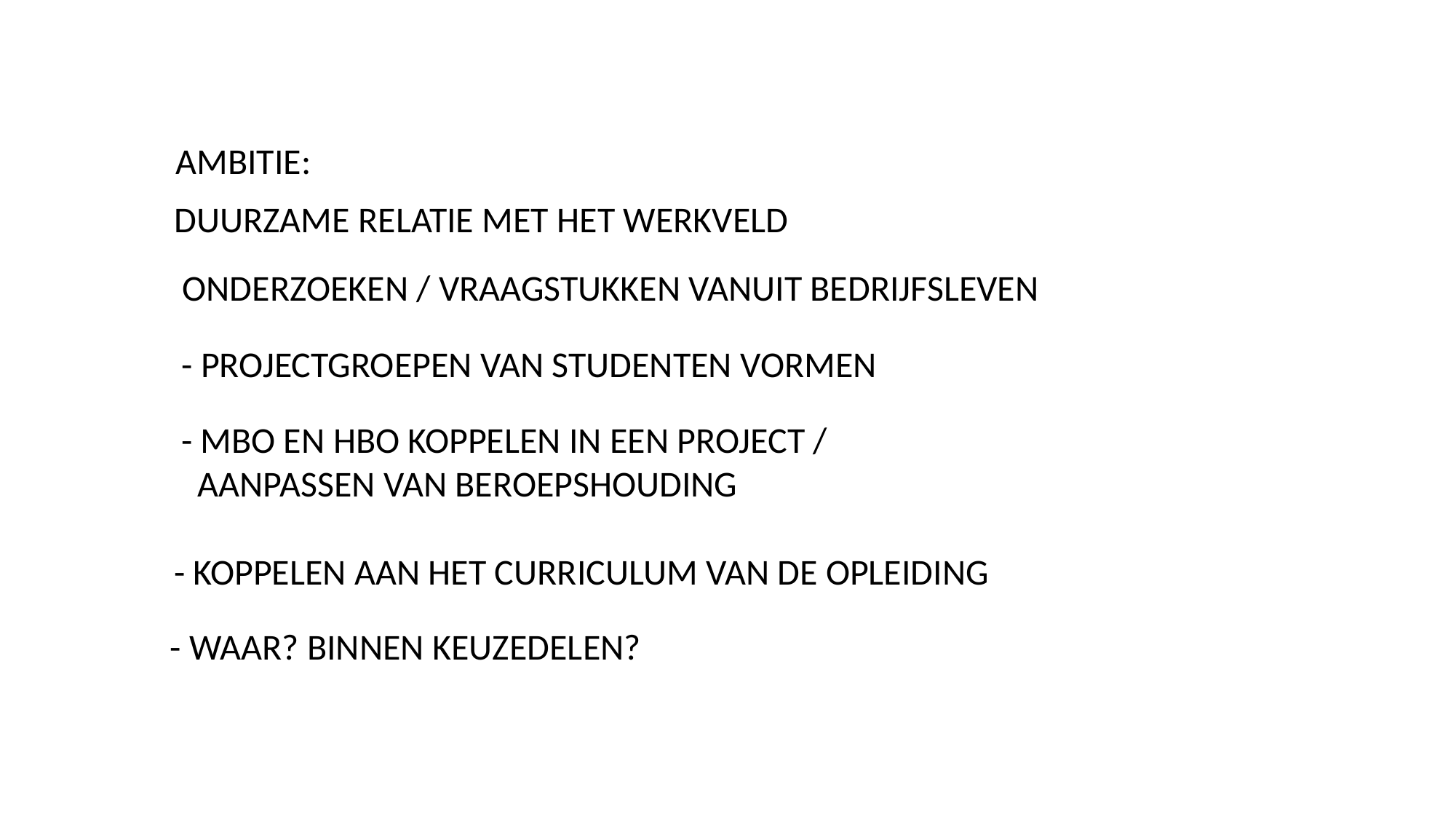

AMBITIE:
DUURZAME RELATIE MET HET WERKVELD
ONDERZOEKEN / VRAAGSTUKKEN VANUIT BEDRIJFSLEVEN
- PROJECTGROEPEN VAN STUDENTEN VORMEN
- MBO EN HBO KOPPELEN IN EEN PROJECT /
  AANPASSEN VAN BEROEPSHOUDING
- KOPPELEN AAN HET CURRICULUM VAN DE OPLEIDING
- WAAR? BINNEN KEUZEDELEN?